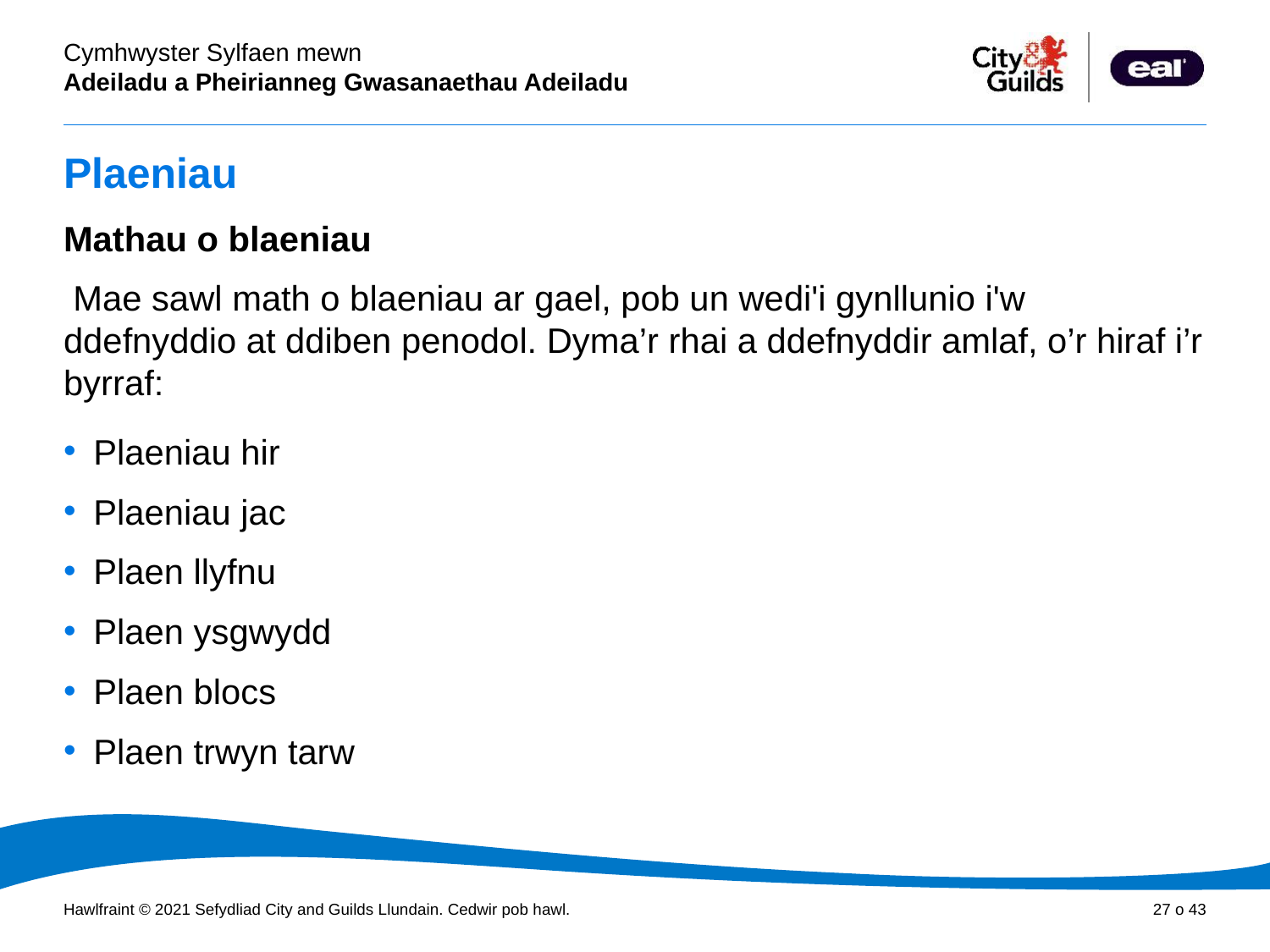

# Plaeniau
Mathau o blaeniau
 Mae sawl math o blaeniau ar gael, pob un wedi'i gynllunio i'w ddefnyddio at ddiben penodol. Dyma’r rhai a ddefnyddir amlaf, o’r hiraf i’r byrraf:
Plaeniau hir
Plaeniau jac
Plaen llyfnu
Plaen ysgwydd
Plaen blocs
Plaen trwyn tarw